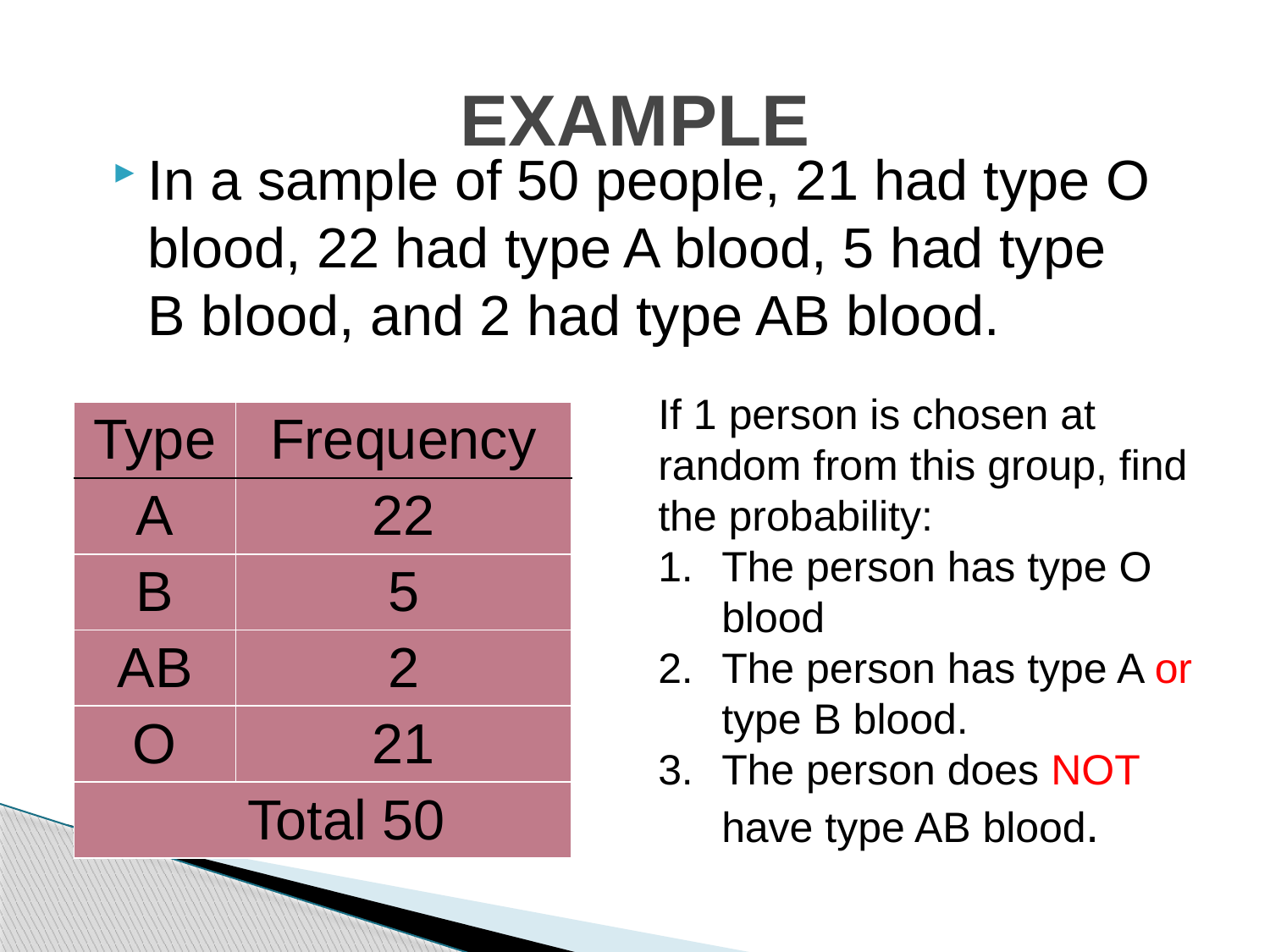

# EXAMPLE
In a sample of 50 people, 21 had type O blood, 22 had type A blood, 5 had type B blood, and 2 had type AB blood.
If 1 person is chosen at random from this group, find the probability:
The person has type O blood
The person has type A or type B blood.
The person does NOT have type AB blood.

| Type | Frequency |
| --- | --- |
| A | 22 |
| B | 5 |
| AB | 2 |
| O | 21 |
| Total 50 |  |